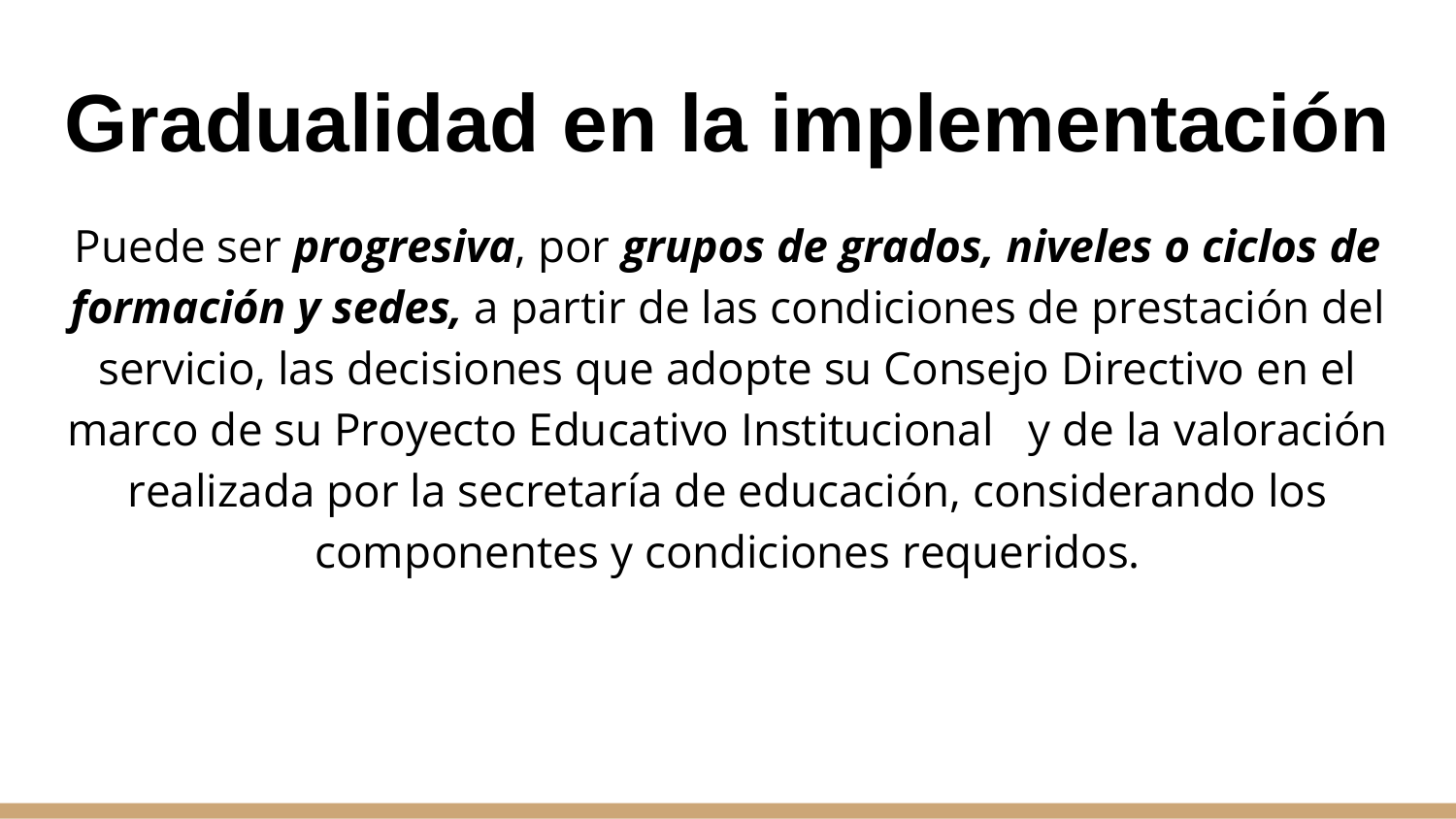

# Gradualidad en la implementación
Puede ser progresiva, por grupos de grados, niveles o ciclos de formación y sedes, a partir de las condiciones de prestación del servicio, las decisiones que adopte su Consejo Directivo en el marco de su Proyecto Educativo Institucional   y de la valoración realizada por la secretaría de educación, considerando los componentes y condiciones requeridos.